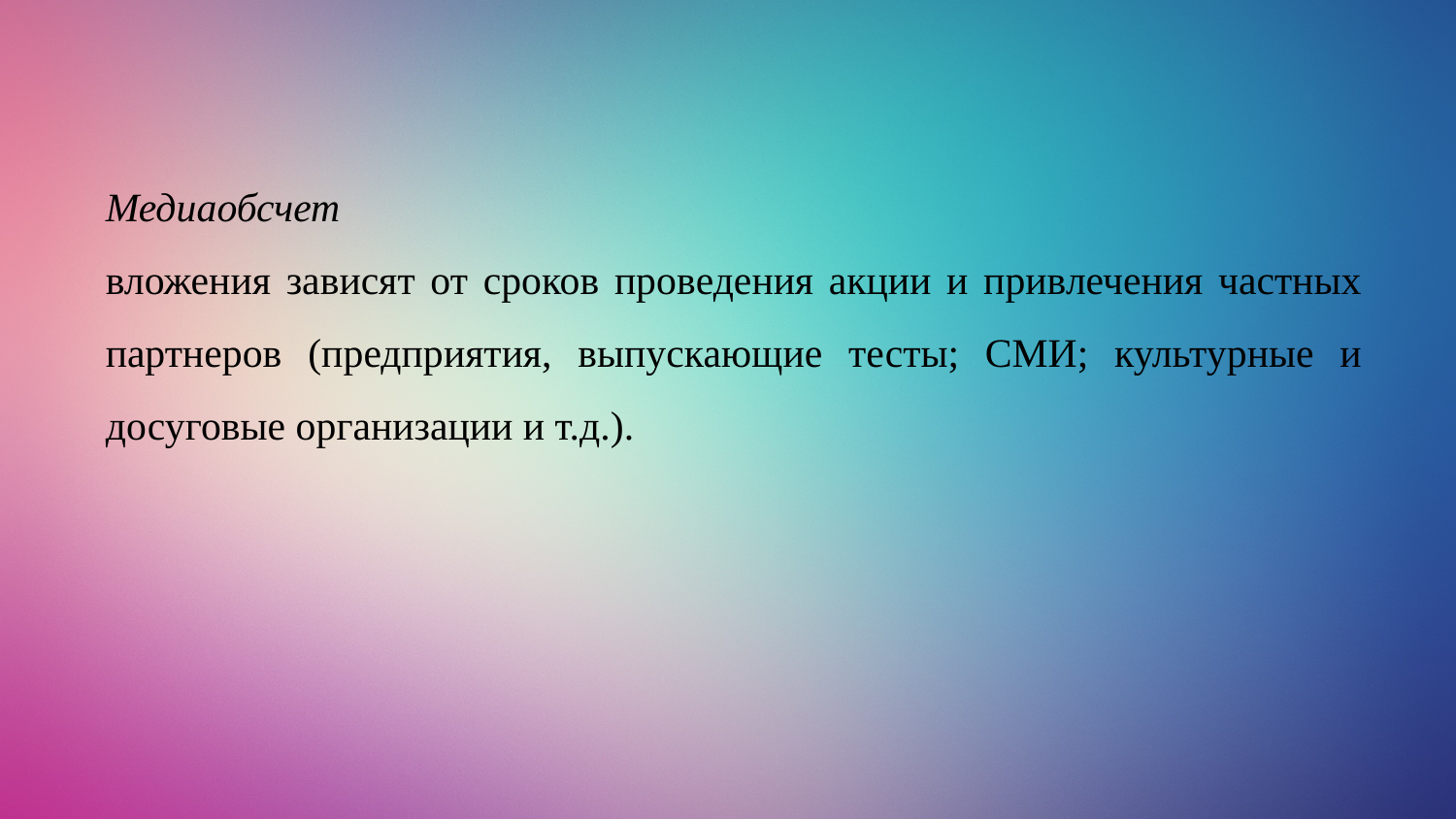

Медиаобсчет
вложения зависят от сроков проведения акции и привлечения частных партнеров (предприятия, выпускающие тесты; СМИ; культурные и досуговые организации и т.д.).